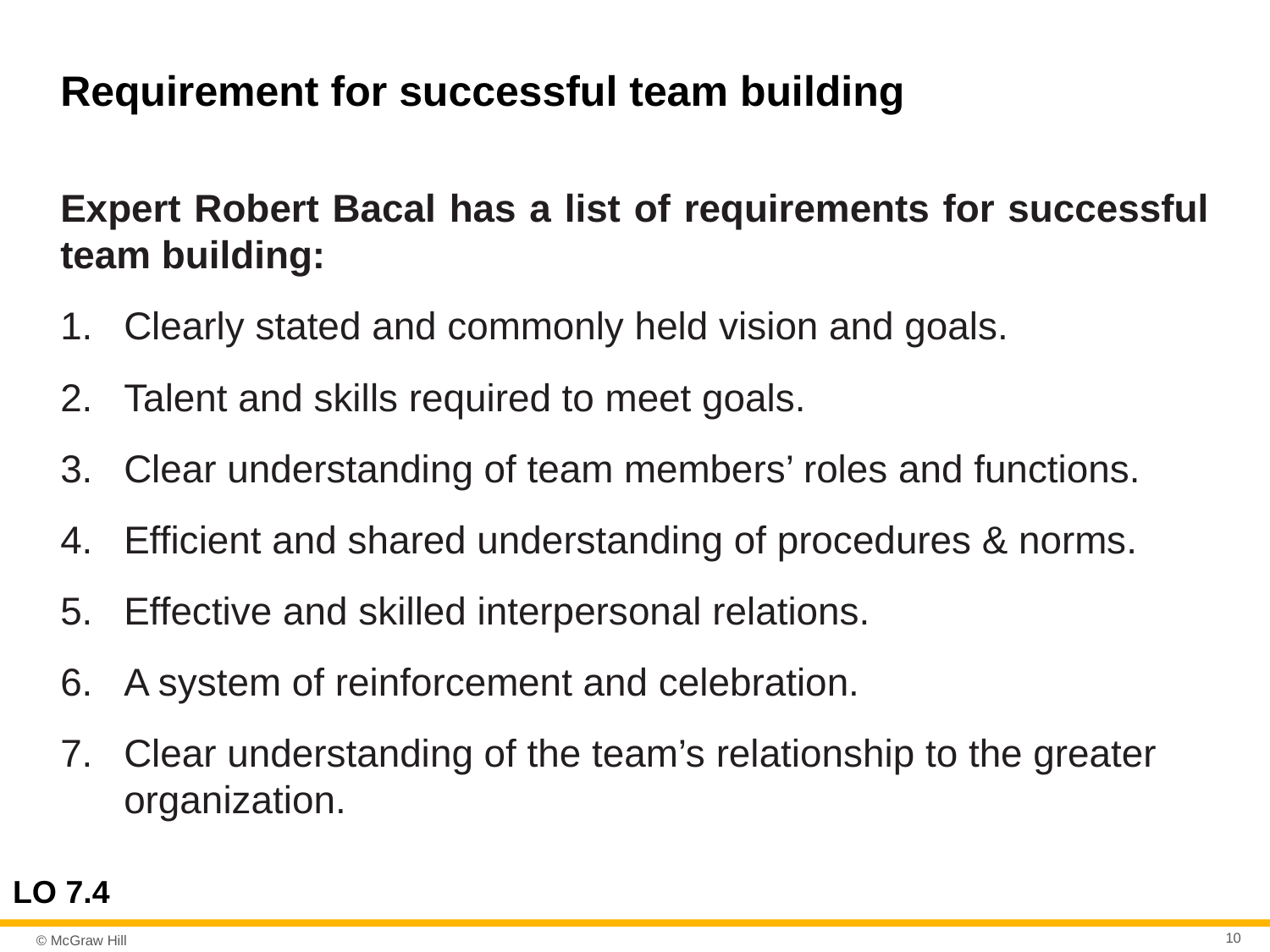

# Requirement for successful team building
Expert Robert Bacal has a list of requirements for successful team building:
Clearly stated and commonly held vision and goals.
Talent and skills required to meet goals.
Clear understanding of team members’ roles and functions.
Efficient and shared understanding of procedures & norms.
Effective and skilled interpersonal relations.
A system of reinforcement and celebration.
Clear understanding of the team’s relationship to the greater organization.
LO 7.4